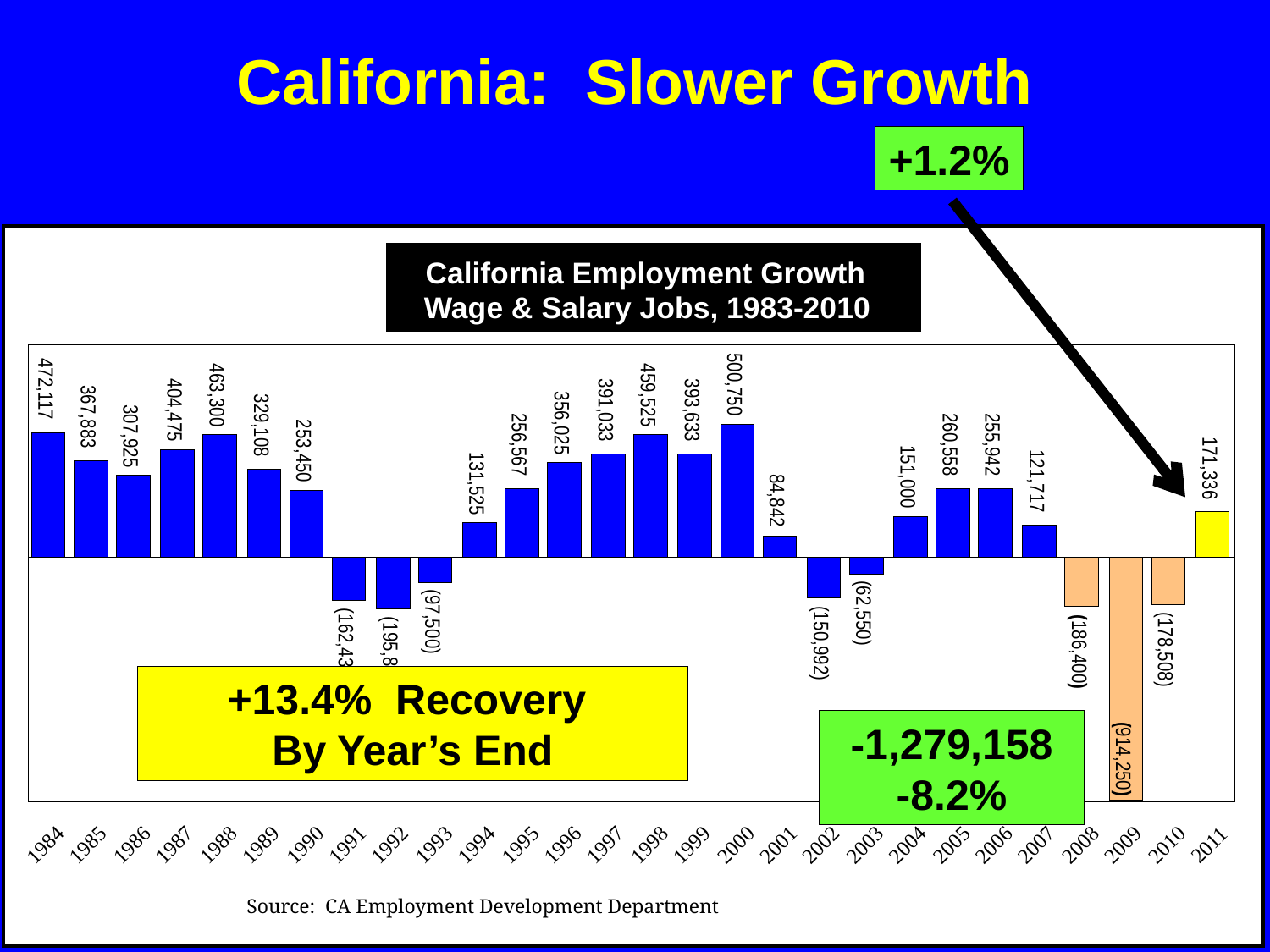

# California:  Slower Growth
+1.2%

California Employment Growth
Wage & Salary Jobs, 1983-2010

500,750
472,117
463,300
459,525
404,475
391,033
393,633
367,883
356,025
329,108
307,925

256,567
260,558
255,942

171,336

253,450

151,000
121,717

131,525

84,842

(178,508)
(186,400)
(914,250)
(62,550)
(97,500)
(150,992)
(162,433)
(195,875)
+13.4%  Recovery
By Year’s End
-1,279,158
-8.2%
1984
1985
1986
1987
1988
1989
1990
1991
1992
1993
1994
1995
1996
1997
1998
1999
2000
2001
2002
2003
2004
2005
2006
2007
2008
2009
2010
2011

Source:  CA Employment Development Department